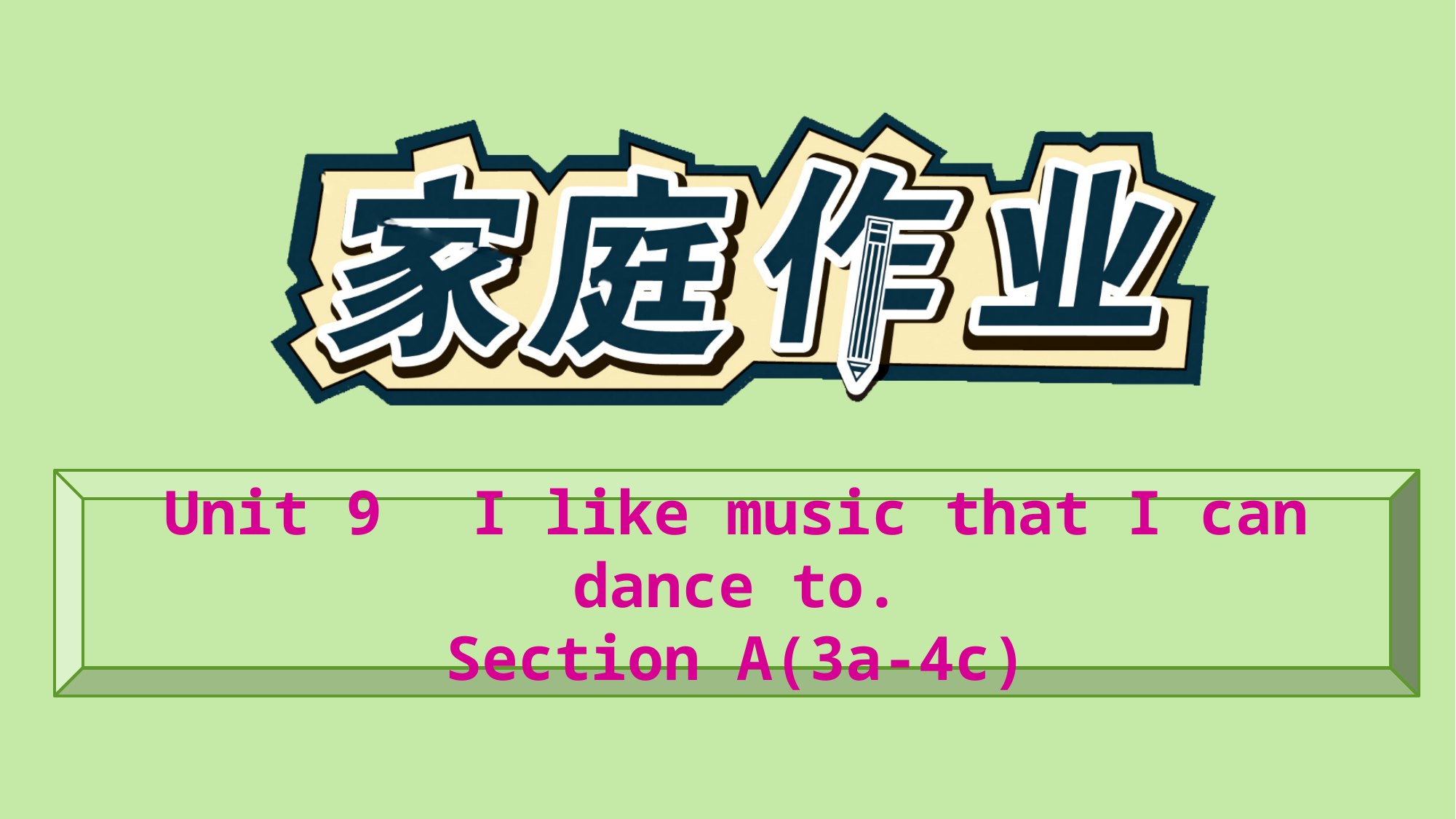

Unit 9　I like music that I can dance to.
Section A(3a-4c)